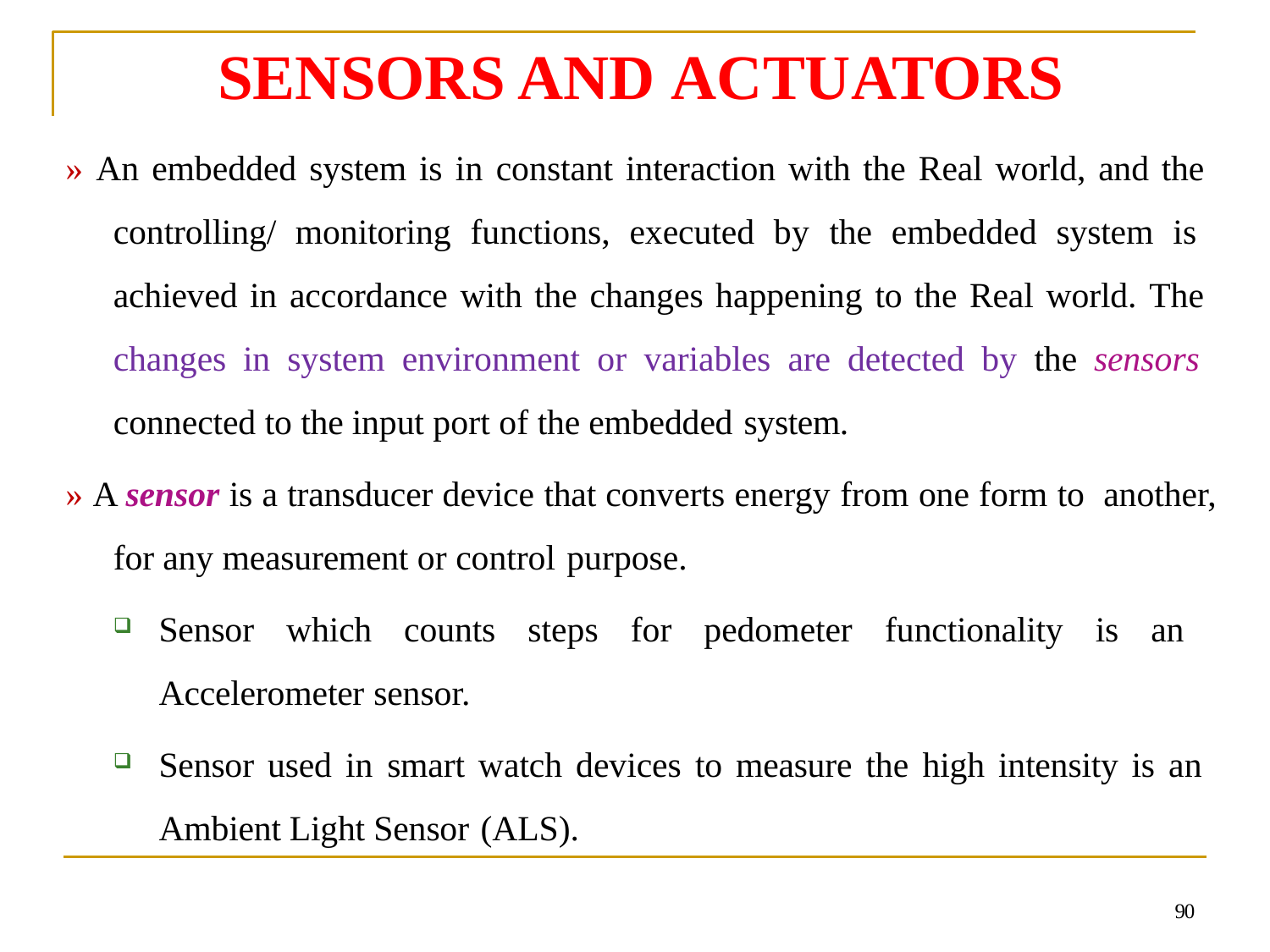

# SENSORS AND ACTUATORS
» An embedded system is in constant interaction with the Real world, and the  controlling/ monitoring functions, executed by the embedded system is  achieved in accordance with the changes happening to the Real world. The  changes in system environment or variables are detected by the sensors  connected to the input port of the embedded system.
» A sensor is a transducer device that converts energy from one form to  another, for any measurement or control purpose.
Sensor which counts steps for pedometer functionality is an  Accelerometer sensor.
Sensor used in smart watch devices to measure the high intensity is an  Ambient Light Sensor (ALS).

90